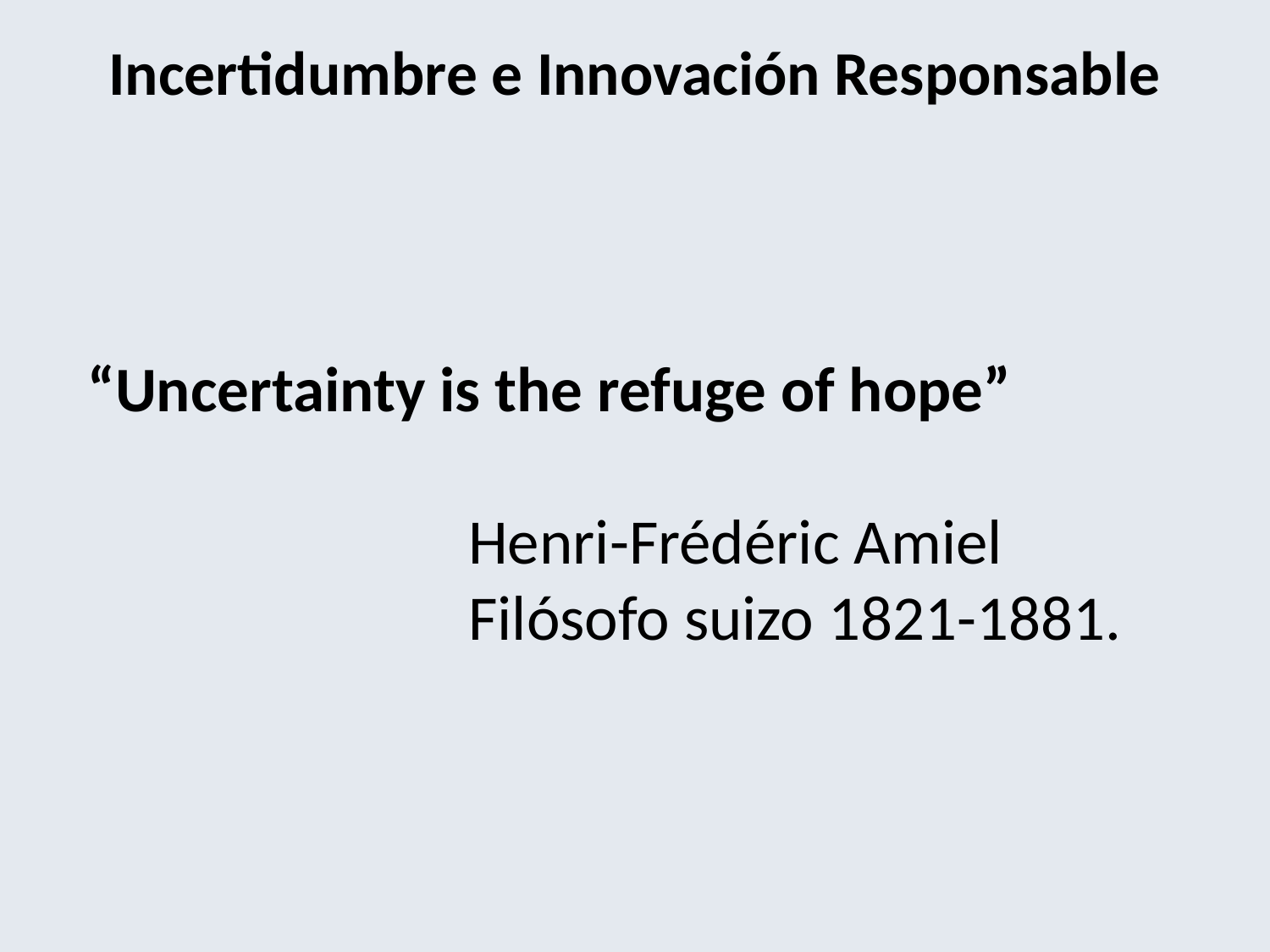

# Incertidumbre e Innovación Responsable

“Uncertainty is the refuge of hope”

Henri-Frédéric Amiel
Filósofo suizo 1821-1881.